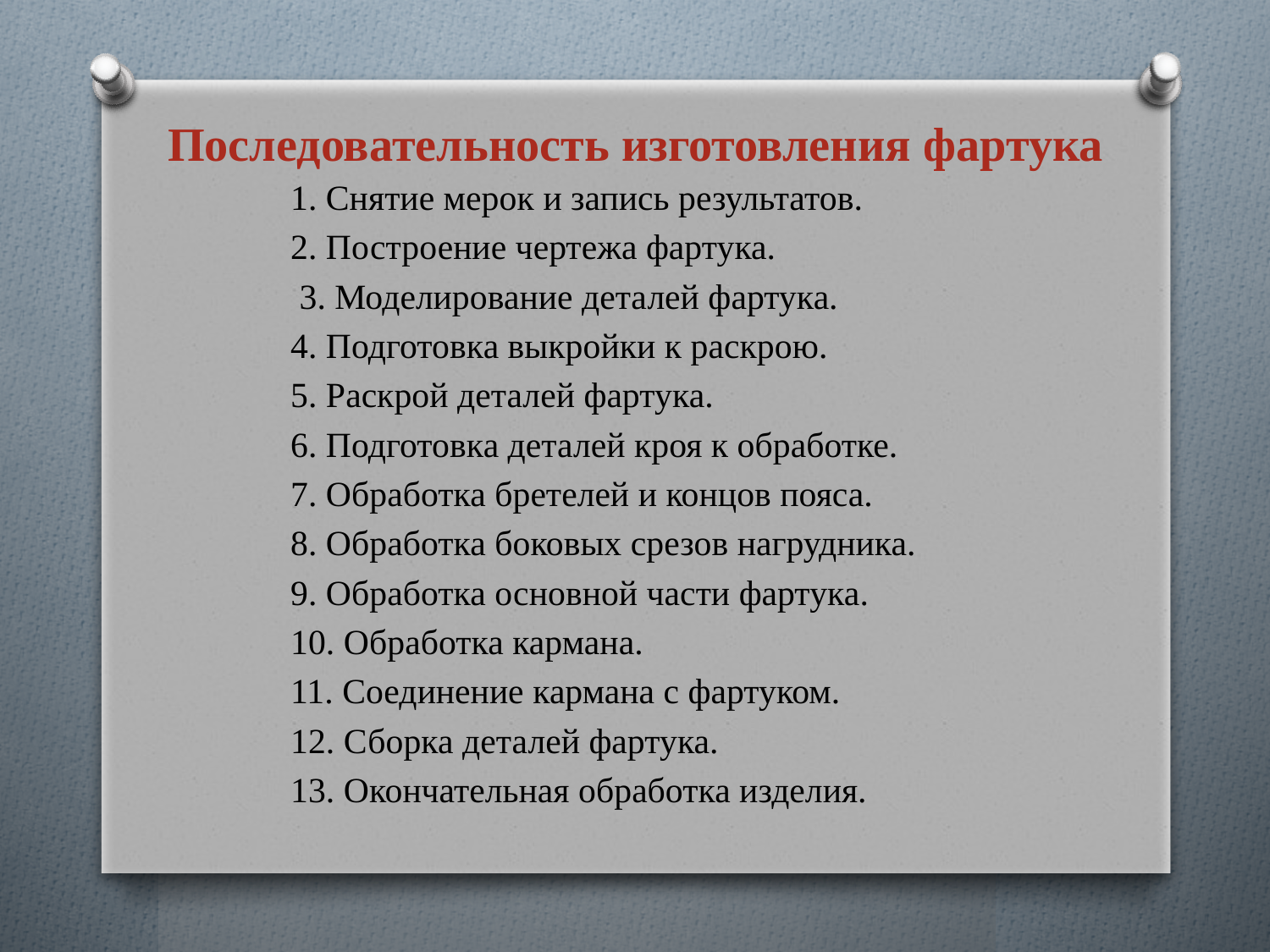

# Последовательность изготовления фартука
1. Снятие мерок и запись результатов.
2. Построение чертежа фартука.
 3. Моделирование деталей фартука.
4. Подготовка выкройки к раскрою.
5. Раскрой деталей фартука.
6. Подготовка деталей кроя к обработке.
7. Обработка бретелей и концов пояса.
8. Обработка боковых срезов нагрудника.
9. Обработка основной части фартука.
10. Обработка кармана.
11. Соединение кармана с фартуком.
12. Сборка деталей фартука.
13. Окончательная обработка изделия.